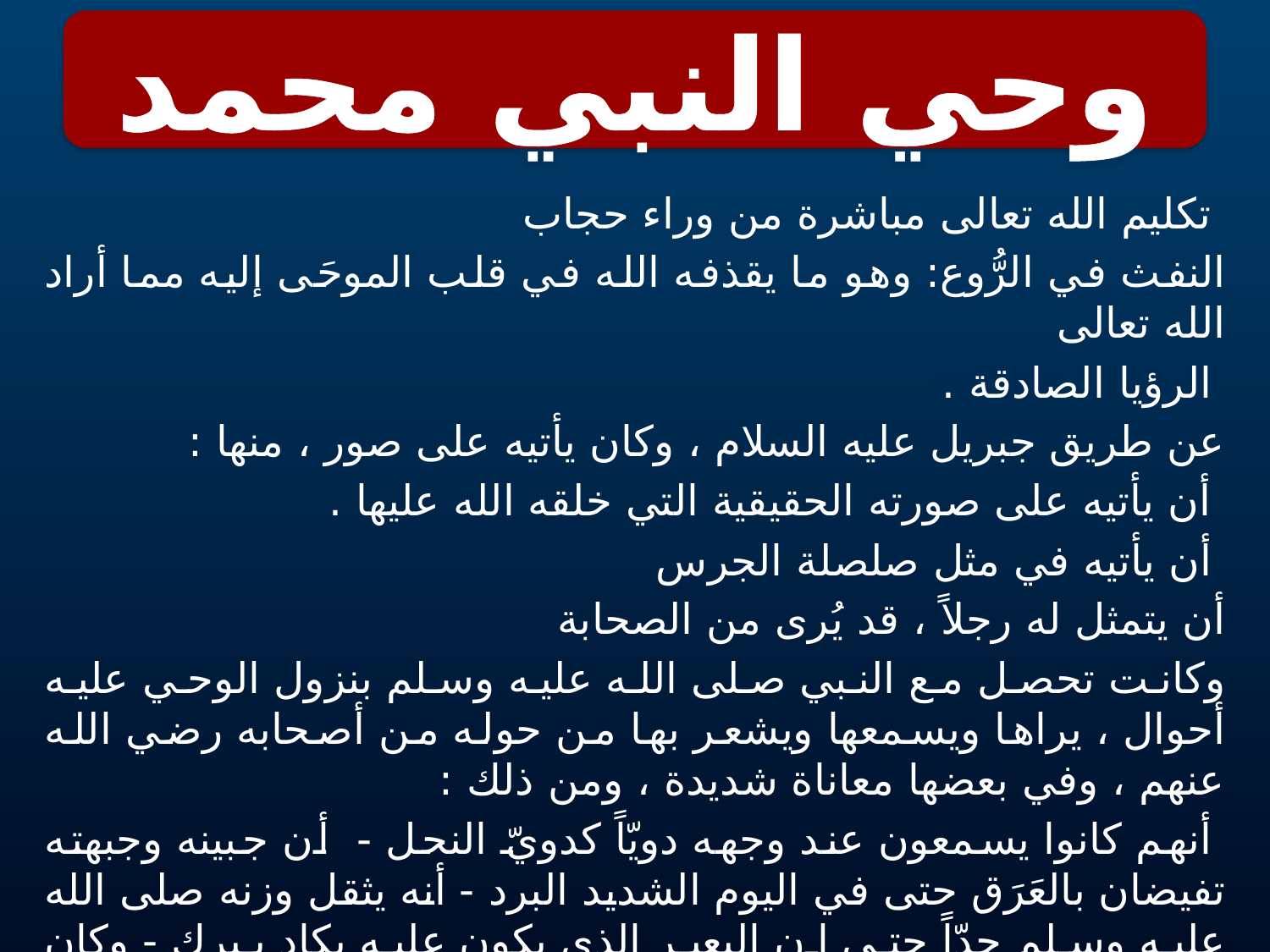

وحي النبي محمد
#
 تكليم الله تعالى مباشرة من وراء حجاب
النفث في الرُّوع: وهو ما يقذفه الله في قلب الموحَى إليه مما أراد الله تعالى
 الرؤيا الصادقة .
عن طريق جبريل عليه السلام ، وكان يأتيه على صور ، منها :
 أن يأتيه على صورته الحقيقية التي خلقه الله عليها .
 أن يأتيه في مثل صلصلة الجرس
أن يتمثل له رجلاً ، قد يُرى من الصحابة
وكانت تحصل مع النبي صلى الله عليه وسلم بنزول الوحي عليه أحوال ، يراها ويسمعها ويشعر بها من حوله من أصحابه رضي الله عنهم ، وفي بعضها معاناة شديدة ، ومن ذلك :
 أنهم كانوا يسمعون عند وجهه دويّاً كدويّ النحل -  أن جبينه وجبهته تفيضان بالعَرَق حتى في اليوم الشديد البرد - أنه يثقل وزنه صلى الله عليه وسلم جدّاً حتى إن البعير الذي يكون عليه يكاد يبرك - وكان يتغير وجهه صلى الله عليه وسلم فيتربَّد ثم يحمرّ- وكان يُسمع له غطيط كغطيط البَكر ، وهو الفتي من الإبل .